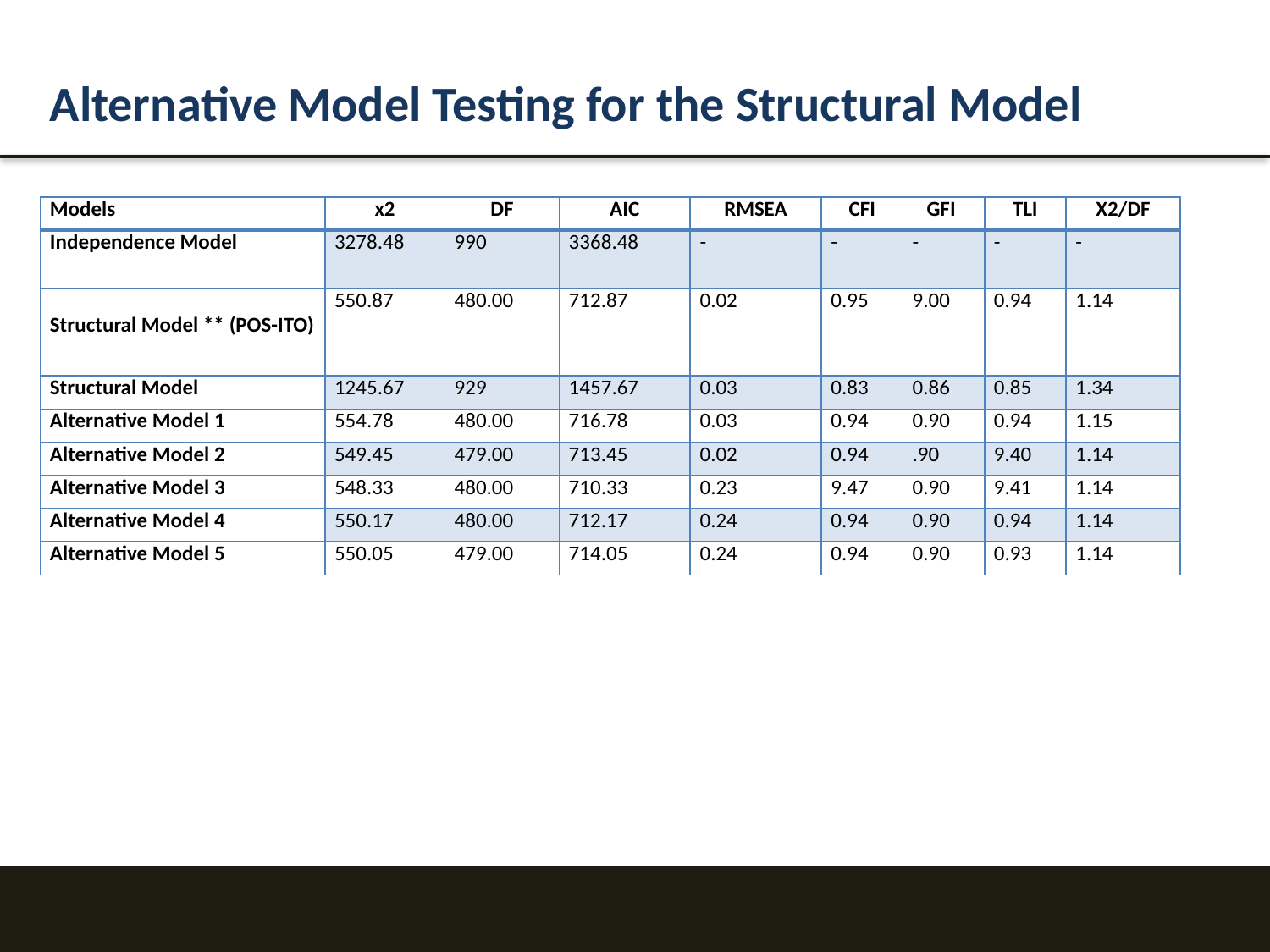

Alternative Model Testing for the Structural Model

| Models | x2 | DF | AIC | RMSEA | CFI | GFI | TLI | X2/DF |
| --- | --- | --- | --- | --- | --- | --- | --- | --- |
| Independence Model | 3278.48 | 990 | 3368.48 | - | - | - | - | - |
| Structural Model \*\* (POS-ITO) | 550.87 | 480.00 | 712.87 | 0.02 | 0.95 | 9.00 | 0.94 | 1.14 |
| Structural Model | 1245.67 | 929 | 1457.67 | 0.03 | 0.83 | 0.86 | 0.85 | 1.34 |
| Alternative Model 1 | 554.78 | 480.00 | 716.78 | 0.03 | 0.94 | 0.90 | 0.94 | 1.15 |
| Alternative Model 2 | 549.45 | 479.00 | 713.45 | 0.02 | 0.94 | .90 | 9.40 | 1.14 |
| Alternative Model 3 | 548.33 | 480.00 | 710.33 | 0.23 | 9.47 | 0.90 | 9.41 | 1.14 |
| Alternative Model 4 | 550.17 | 480.00 | 712.17 | 0.24 | 0.94 | 0.90 | 0.94 | 1.14 |
| Alternative Model 5 | 550.05 | 479.00 | 714.05 | 0.24 | 0.94 | 0.90 | 0.93 | 1.14 |